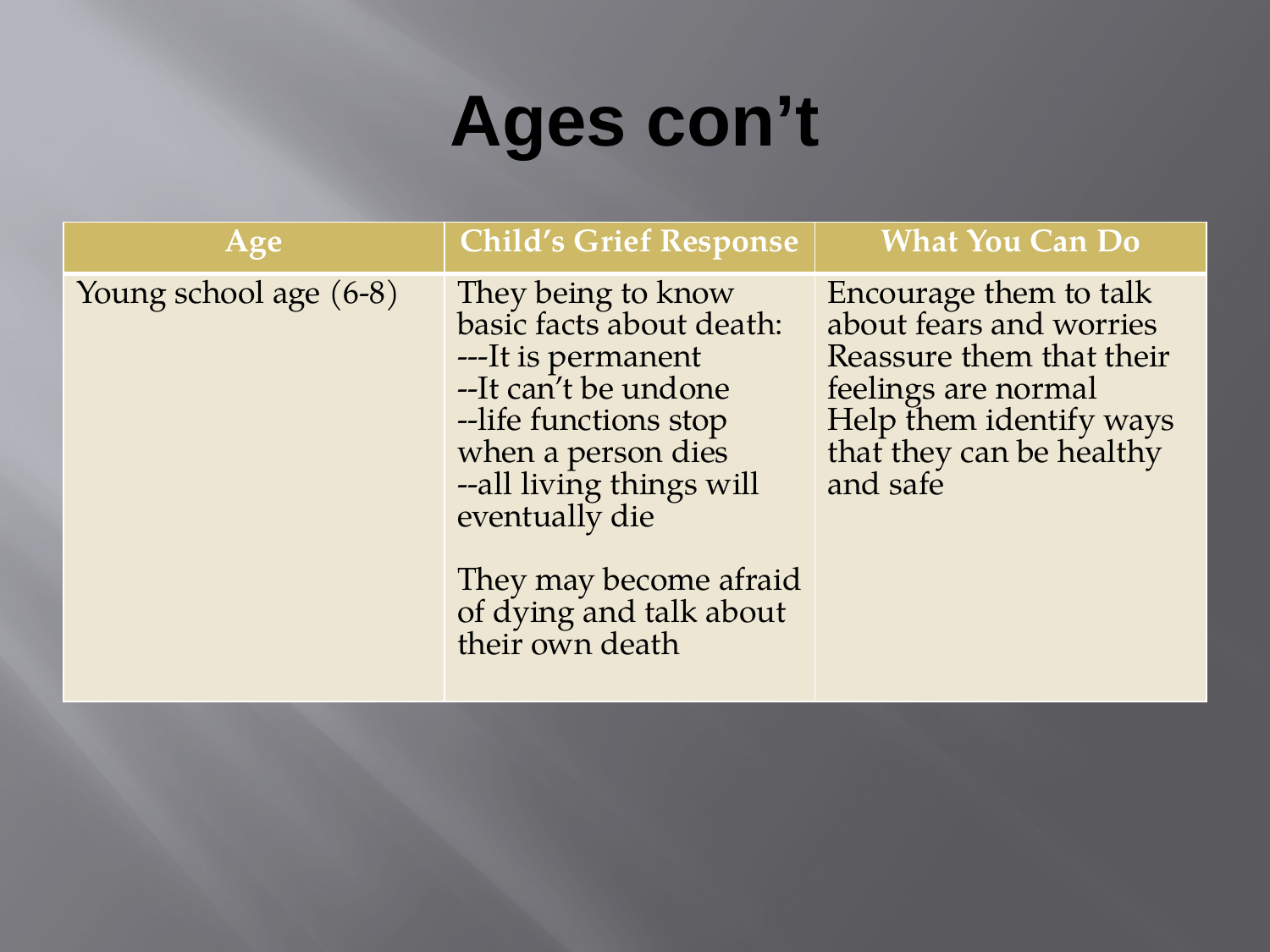

# Ages con’t
|  |  |  |
| --- | --- | --- |
|  |  |  |
| Age | Child’s Grief Response | What You Can Do |
| --- | --- | --- |
| Young school age (6-8) | They being to know basic facts about death: ---It is permanent --It can’t be undone --life functions stop when a person dies --all living things will eventually die They may become afraid of dying and talk about their own death | Encourage them to talk about fears and worries Reassure them that their feelings are normal Help them identify ways that they can be healthy and safe |